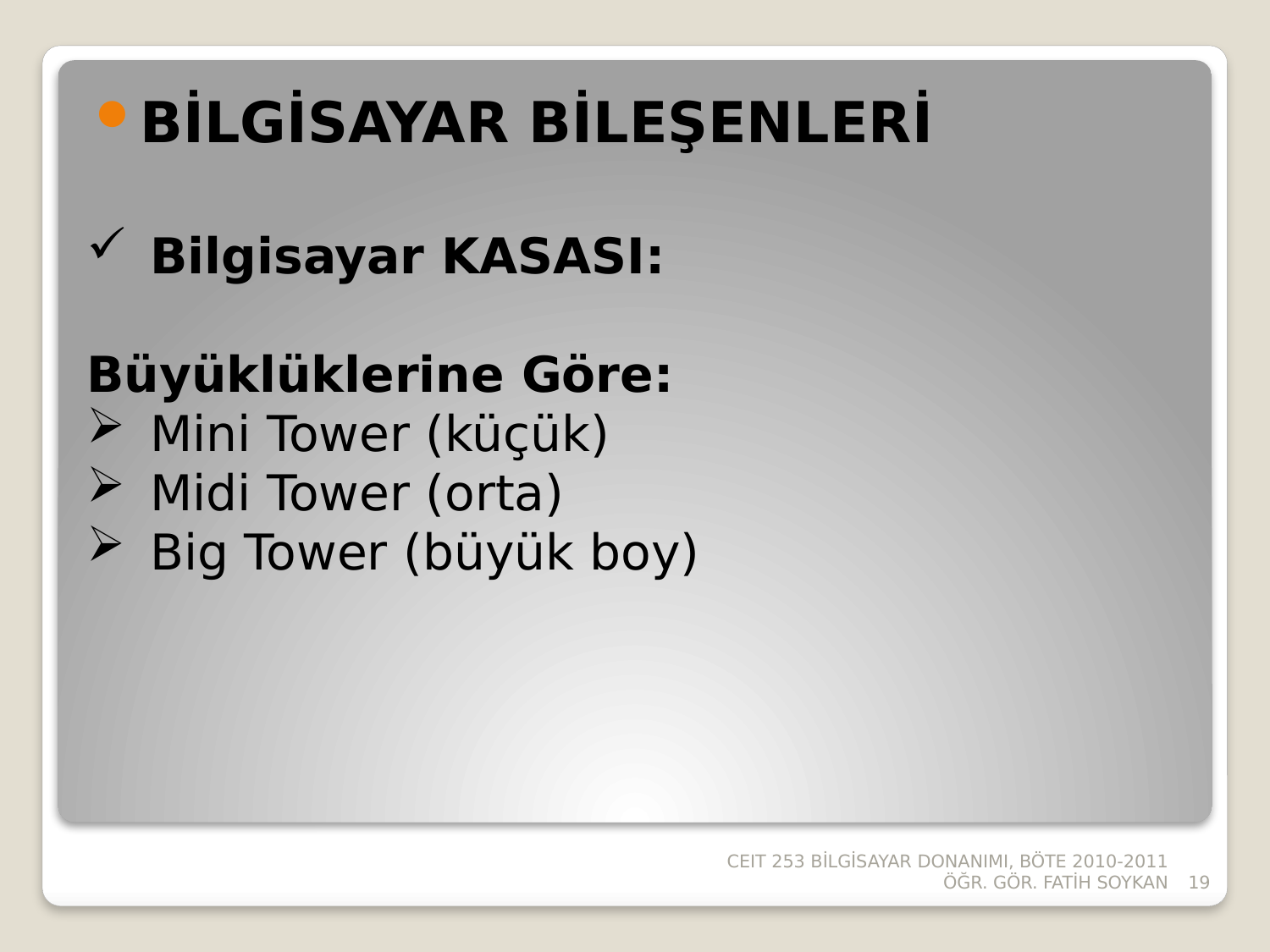

BİLGİSAYAR BİLEŞENLERİ

Bilgisayar KASASI:

Büyüklüklerine Göre:
Mini Tower (küçük)
Midi Tower (orta)
Big Tower (büyük boy)
CEIT 253 BİLGİSAYAR DONANIMI, BÖTE 2010-2011 ÖĞR. GÖR. FATİH SOYKAN
19